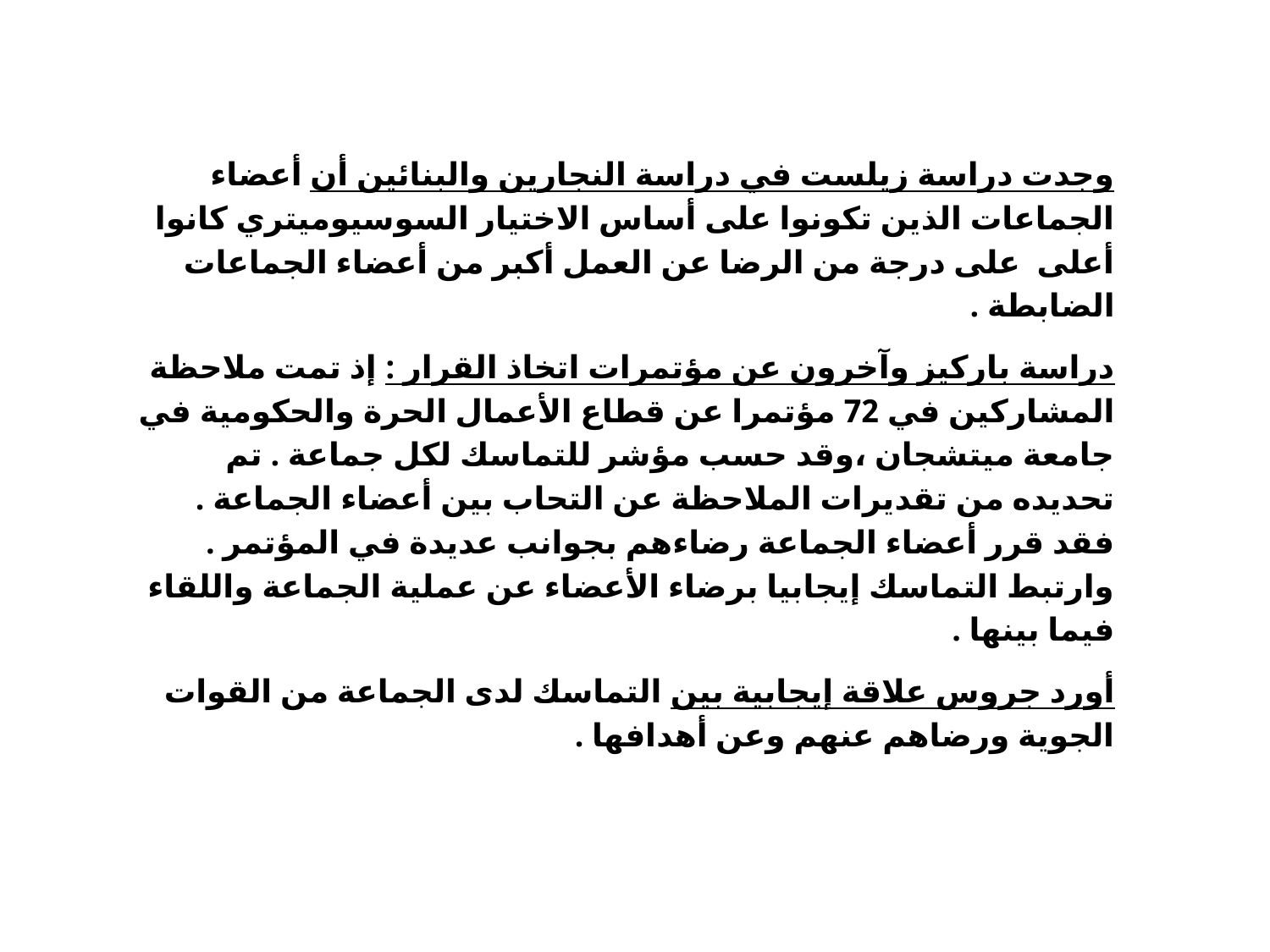

وجدت دراسة زيلست في دراسة النجارين والبنائين أن أعضاء الجماعات الذين تكونوا على أساس الاختيار السوسيوميتري كانوا أعلى  على درجة من الرضا عن العمل أكبر من أعضاء الجماعات الضابطة .
دراسة باركيز وآخرون عن مؤتمرات اتخاذ القرار : إذ تمت ملاحظة المشاركين في 72 مؤتمرا عن قطاع الأعمال الحرة والحكومية في جامعة ميتشجان ،وقد حسب مؤشر للتماسك لكل جماعة . تم تحديده من تقديرات الملاحظة عن التحاب بين أعضاء الجماعة . فقد قرر أعضاء الجماعة رضاءهم بجوانب عديدة في المؤتمر . وارتبط التماسك إيجابيا برضاء الأعضاء عن عملية الجماعة واللقاء فيما بينها .
أورد جروس علاقة إيجابية بين التماسك لدى الجماعة من القوات الجوية ورضاهم عنهم وعن أهدافها .